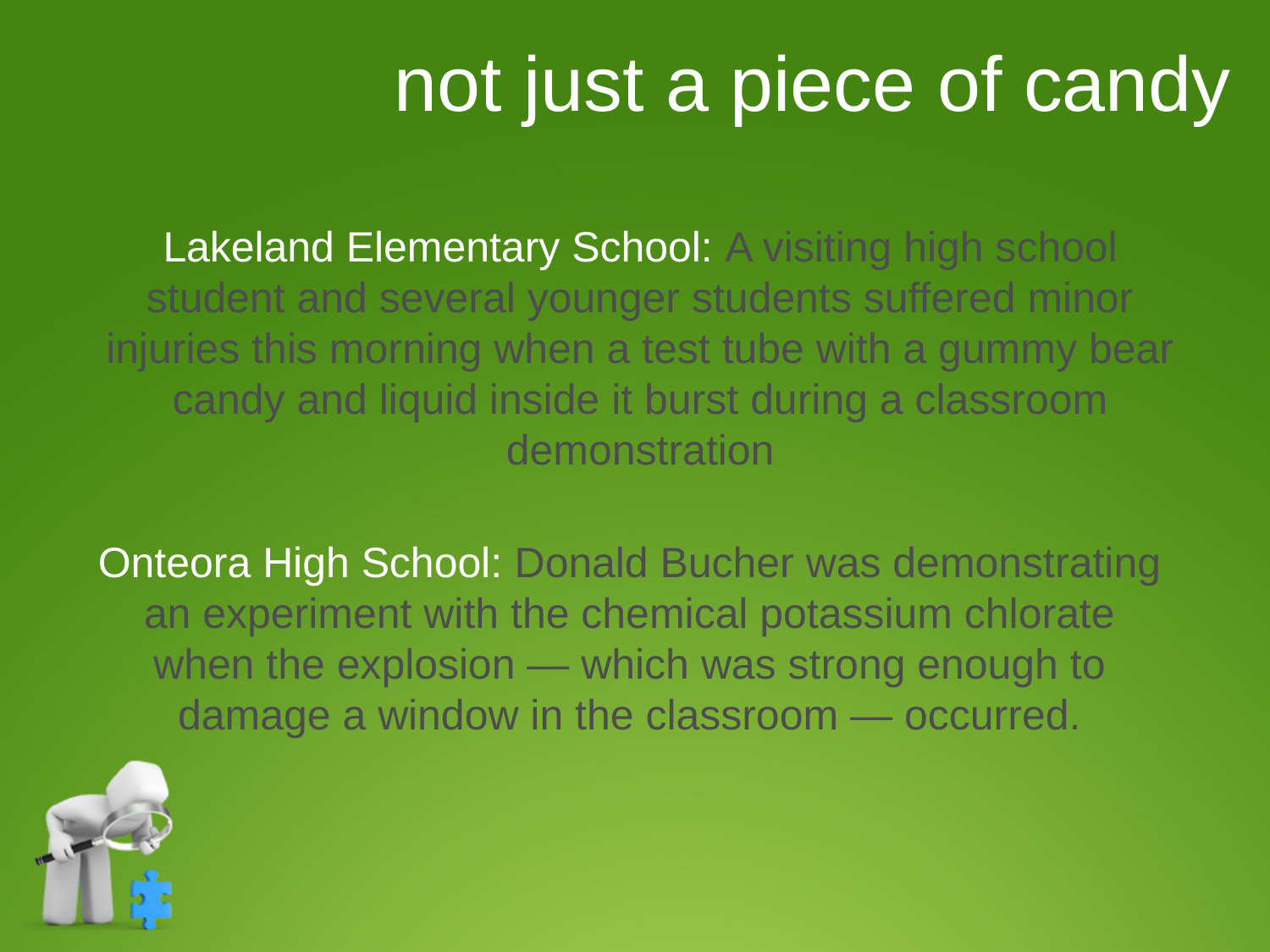

# not just a piece of candy
Lakeland Elementary School: A visiting high school student and several younger students suffered minor injuries this morning when a test tube with a gummy bear candy and liquid inside it burst during a classroom demonstration

Onteora High School: Donald Bucher was demonstrating an experiment with the chemical potassium chlorate when the explosion — which was strong enough to damage a window in the classroom — occurred.